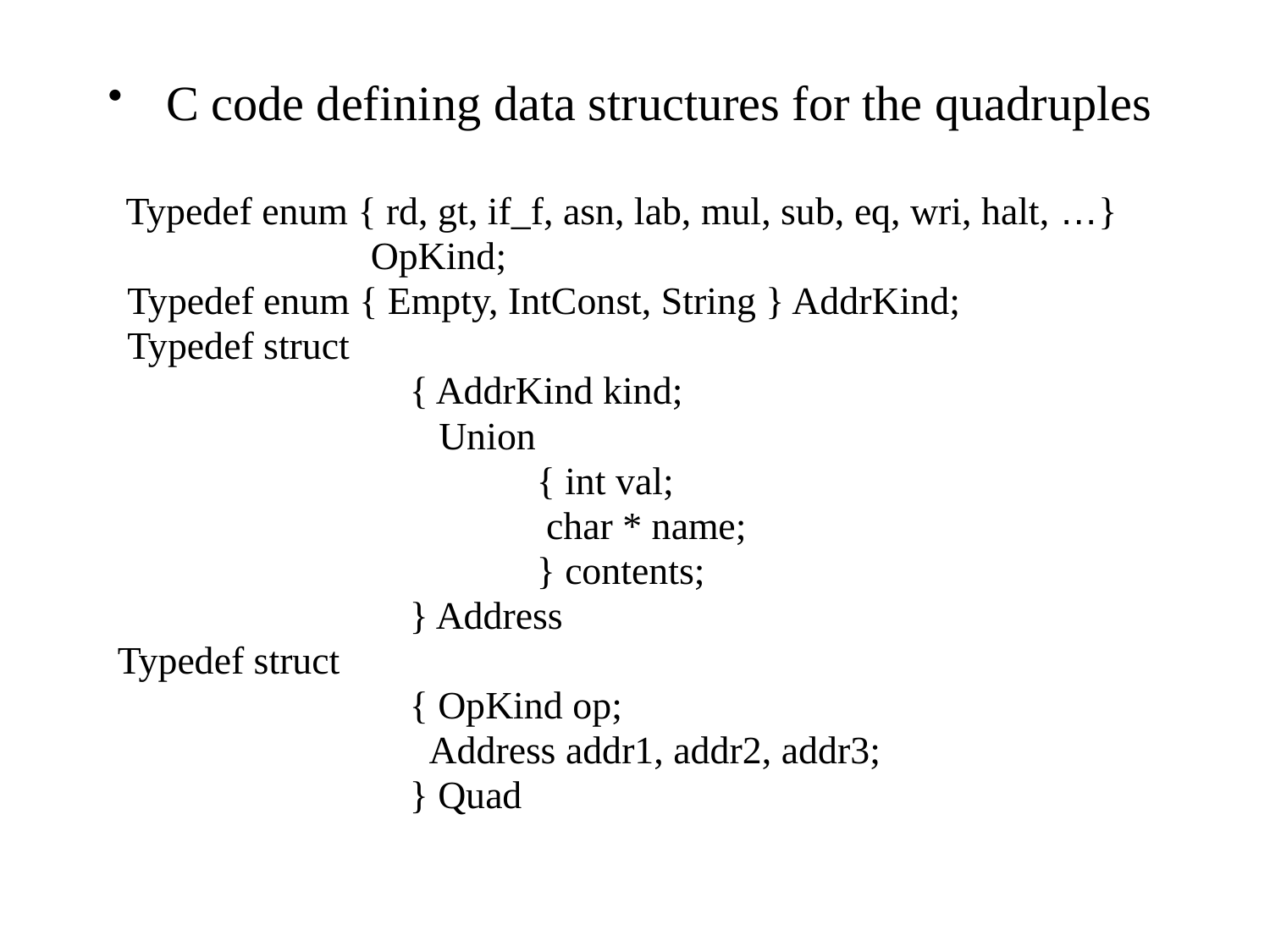

C code defining data structures for the quadruples

  Typedef enum { rd, gt, if_f, asn, lab, mul, sub, eq, wri, halt, …}
                           OpKind;
  Typedef enum { Empty, IntConst, String } AddrKind;
  Typedef struct
			{ AddrKind kind;
			   Union
				{ int val;
				 char * name;
				} contents;
			} Address
 Typedef struct
			{ OpKind op;
			  Address addr1, addr2, addr3;
			} Quad